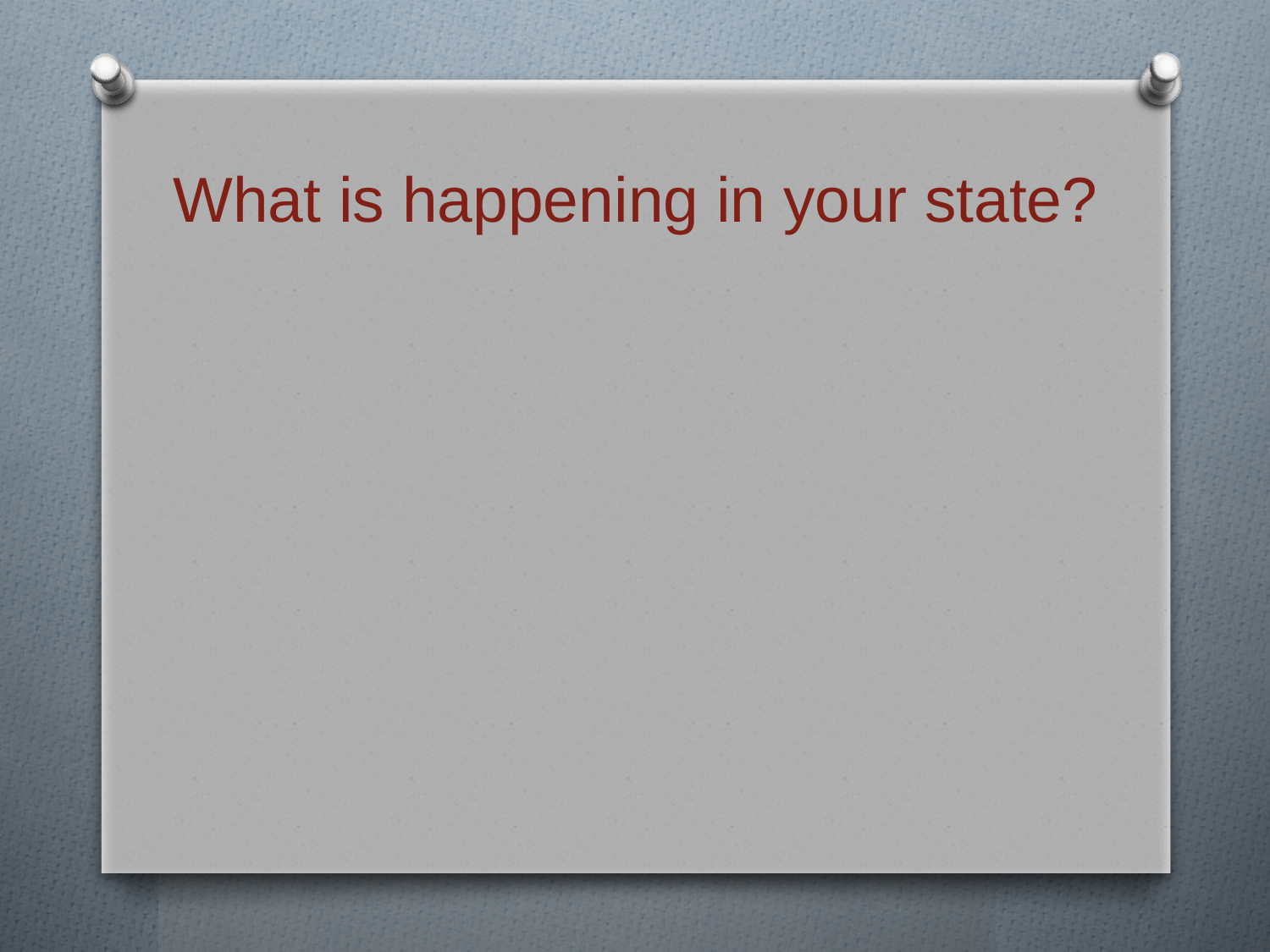

# What is happening in your state?